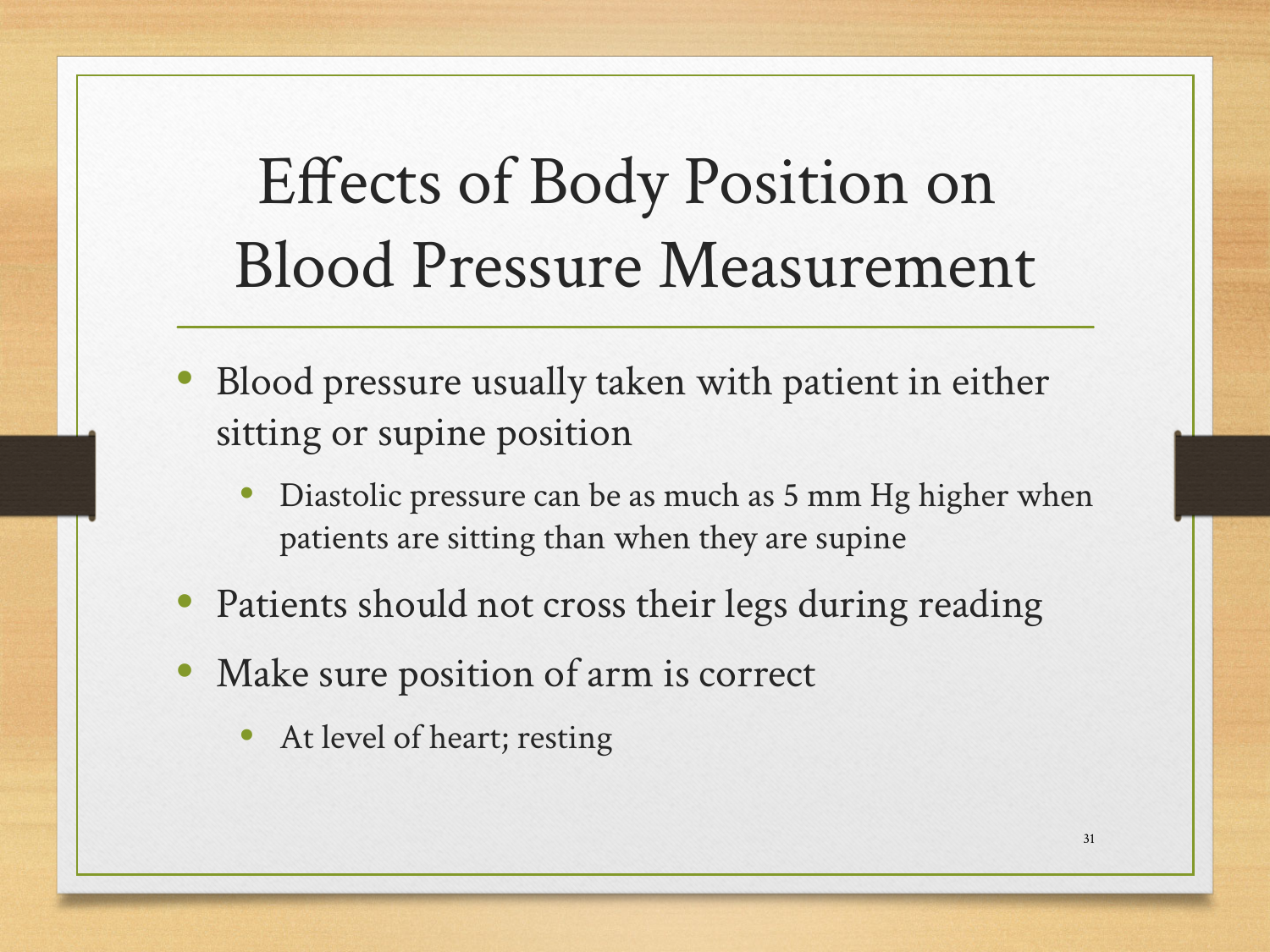

# Effects of Body Position on Blood Pressure Measurement
Blood pressure usually taken with patient in either sitting or supine position
Diastolic pressure can be as much as 5 mm Hg higher when patients are sitting than when they are supine
Patients should not cross their legs during reading
Make sure position of arm is correct
At level of heart; resting
 31